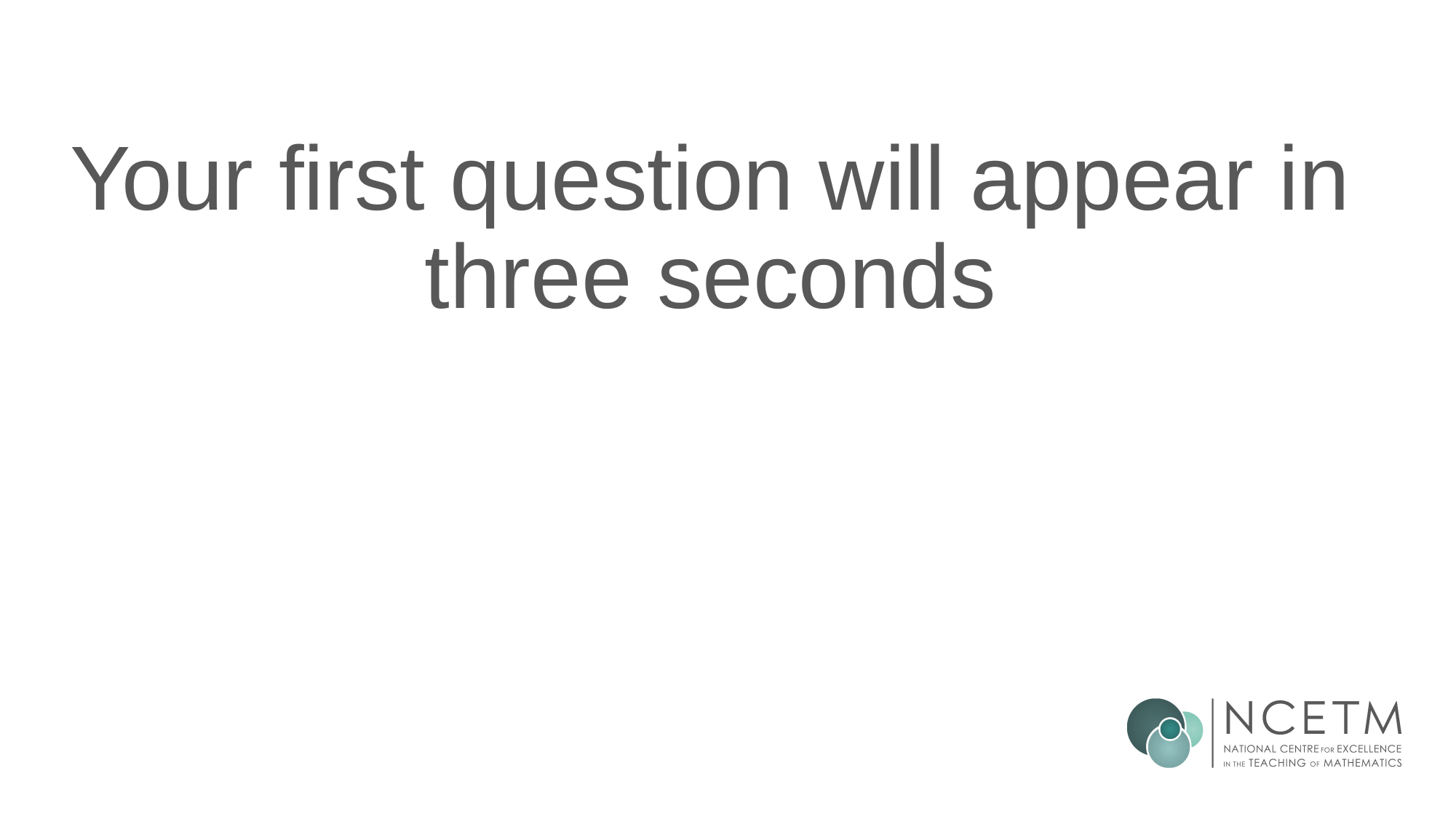

Your first question will appear in three seconds